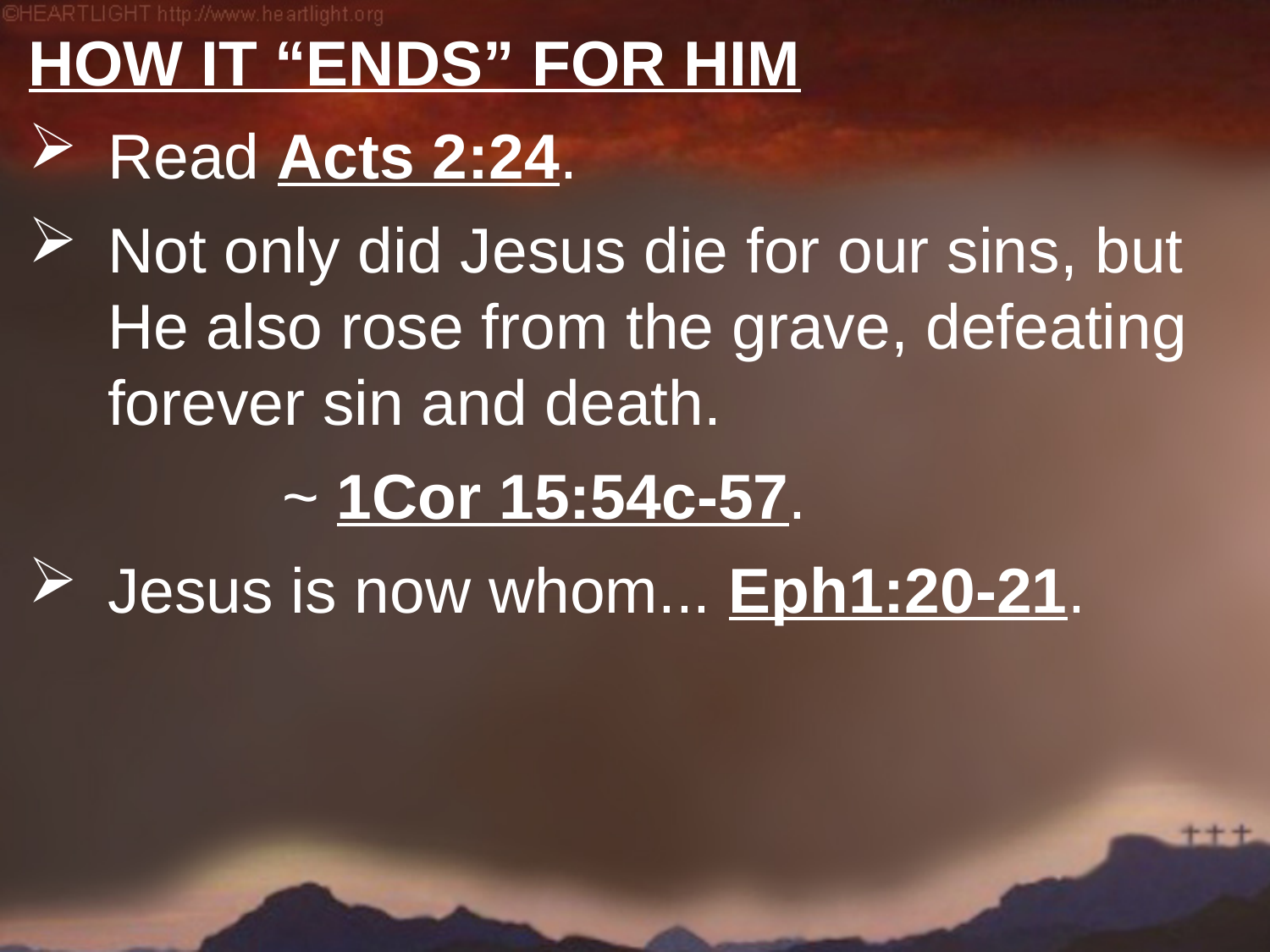

How it “ends” for Him
Read Acts 2:24.
Not only did Jesus die for our sins, but He also rose from the grave, defeating forever sin and death.
		~ 1Cor 15:54c-57.
Jesus is now whom... Eph1:20-21.